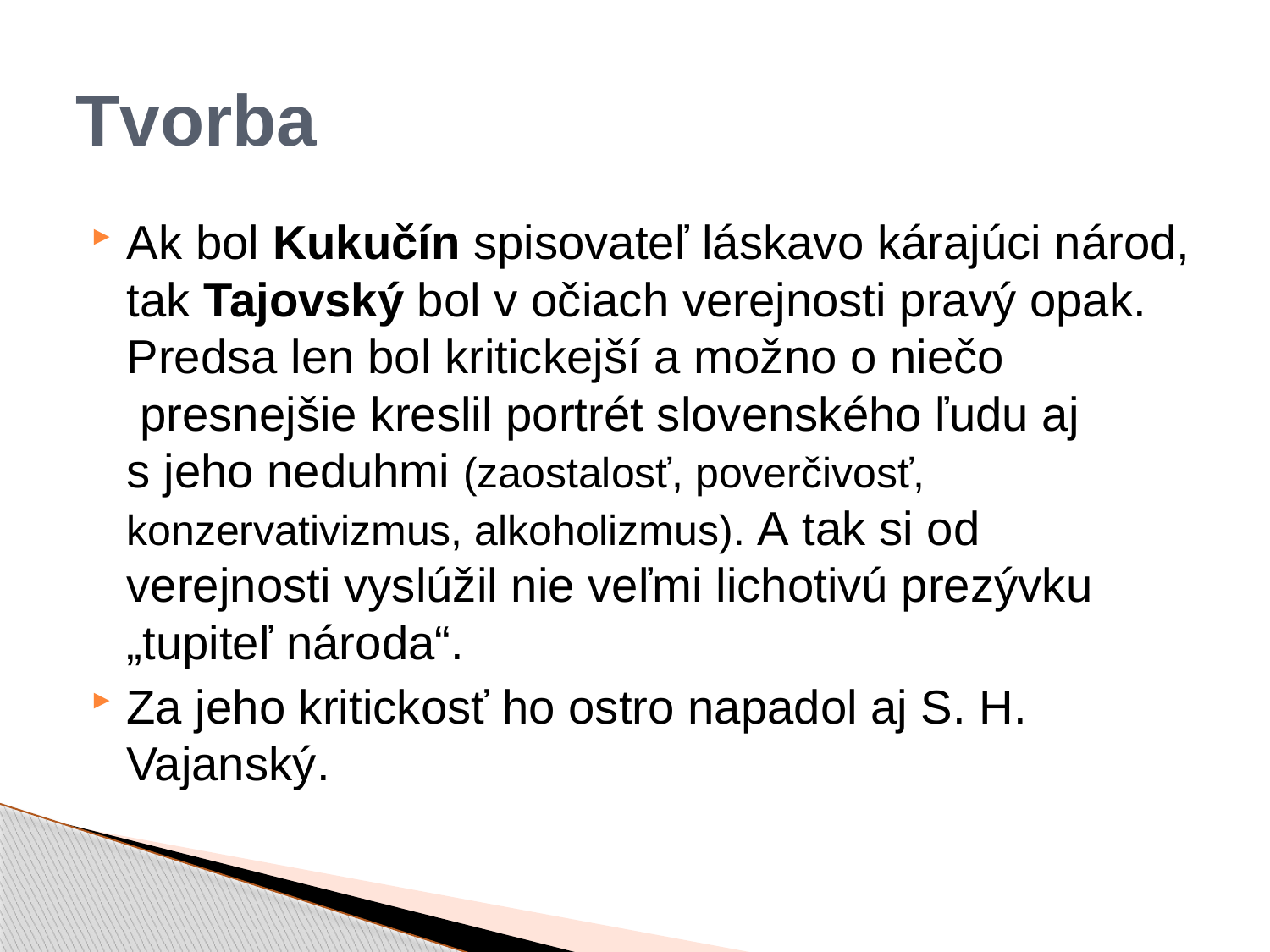

# Tvorba
Ak bol Kukučín spisovateľ láskavo kárajúci národ, tak Tajovský bol v očiach verejnosti pravý opak. Predsa len bol kritickejší a možno o niečo  presnejšie kreslil portrét slovenského ľudu aj s jeho neduhmi (zaostalosť, poverčivosť, konzervativizmus, alkoholizmus). A tak si od verejnosti vyslúžil nie veľmi lichotivú prezývku „tupiteľ národa“.
Za jeho kritickosť ho ostro napadol aj S. H. Vajanský.